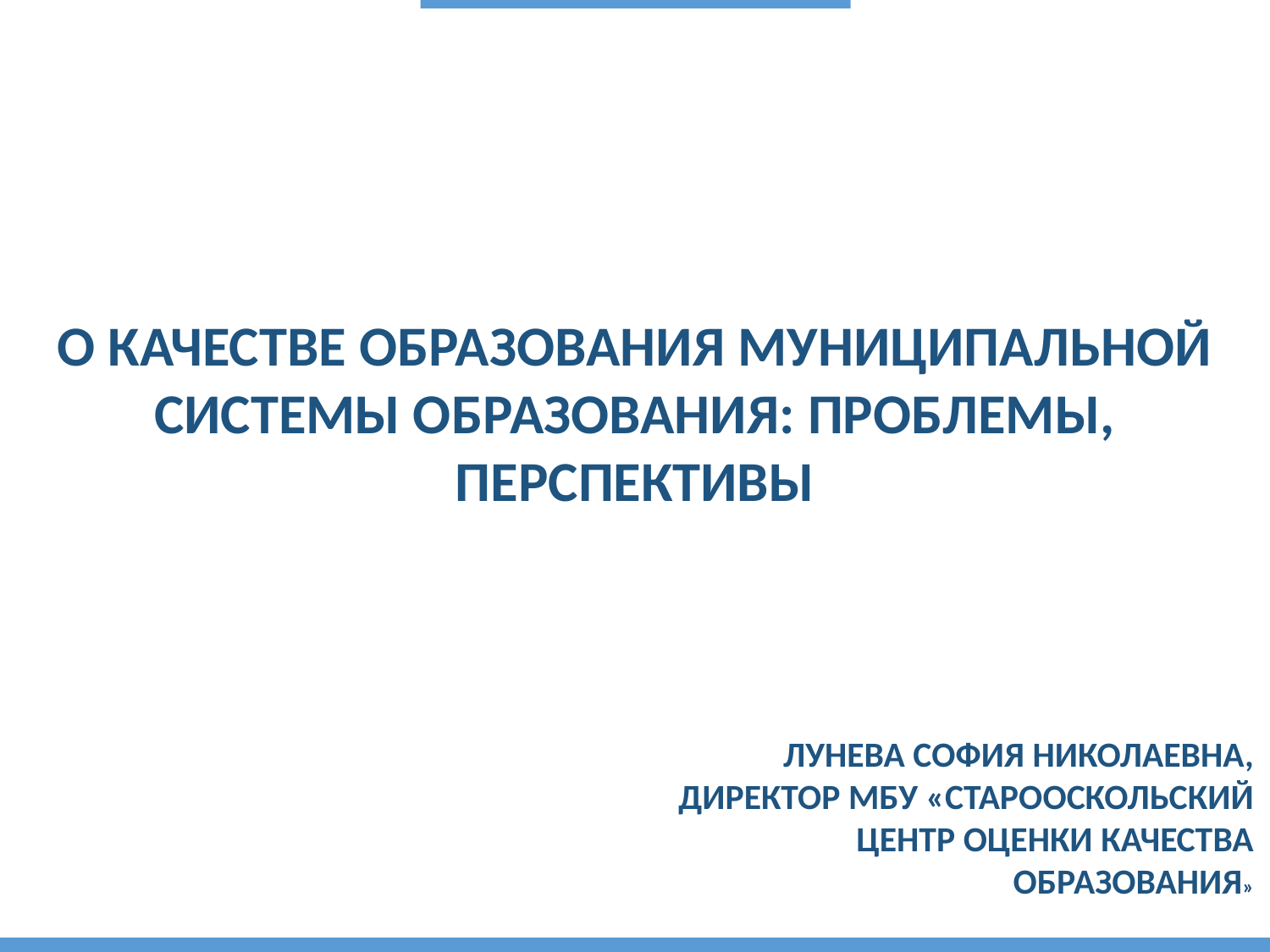

О КАЧЕСТВЕ ОБРАЗОВАНИЯ МУНИЦИПАЛЬНОЙ СИСТЕМЫ ОБРАЗОВАНИЯ: ПРОБЛЕМЫ, ПЕРСПЕКТИВЫ
ЛУНЕВА СОФИЯ НИКОЛАЕВНА,
ДИРЕКТОР МБУ «СТАРООСКОЛЬСКИЙ ЦЕНТР ОЦЕНКИ КАЧЕСТВА ОБРАЗОВАНИЯ»